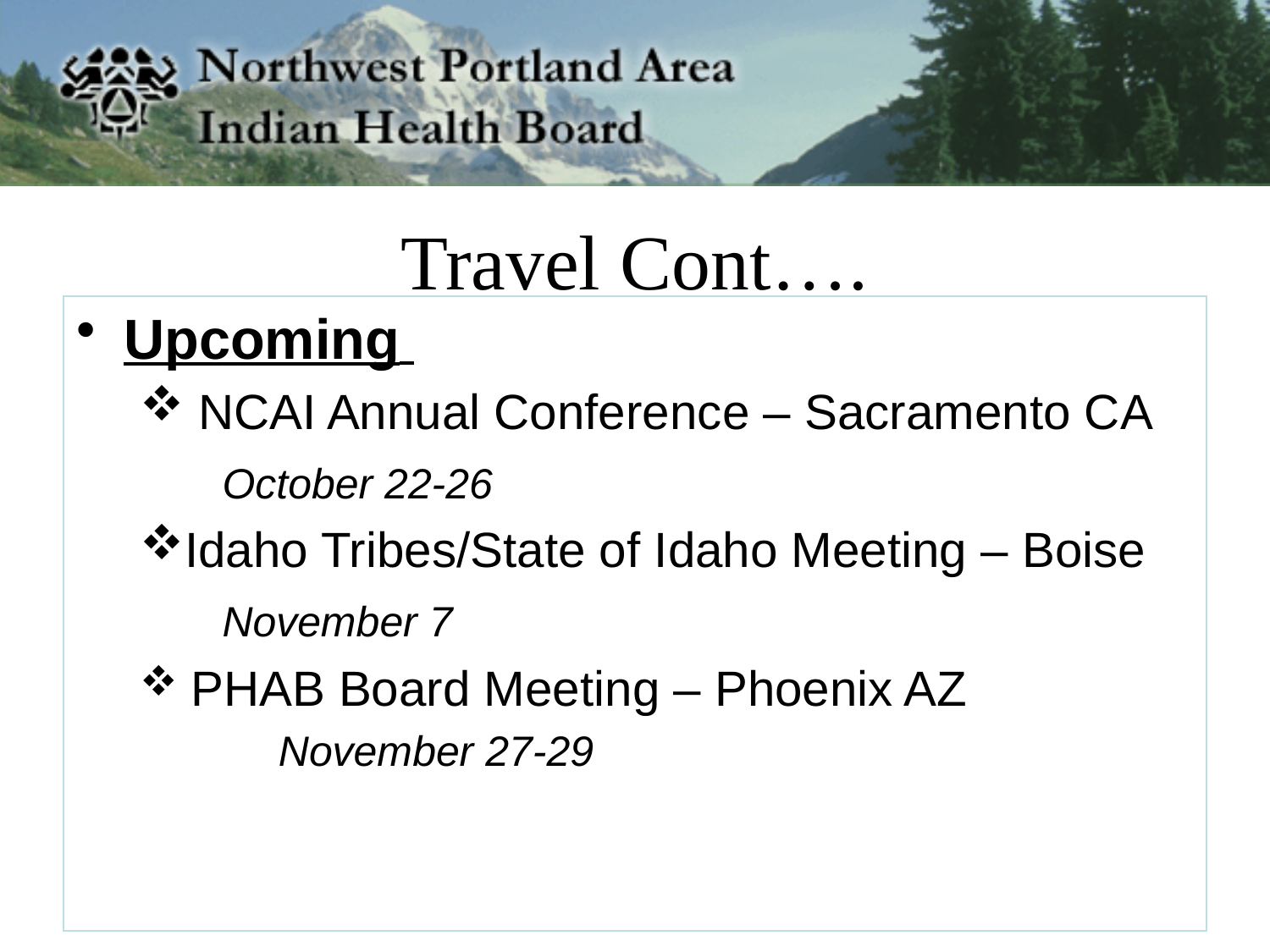

# Travel Cont….
Upcoming
 NCAI Annual Conference – Sacramento CA
      October 22-26
Idaho Tribes/State of Idaho Meeting – Boise
      November 7
 PHAB Board Meeting – Phoenix AZ
	 November 27-29